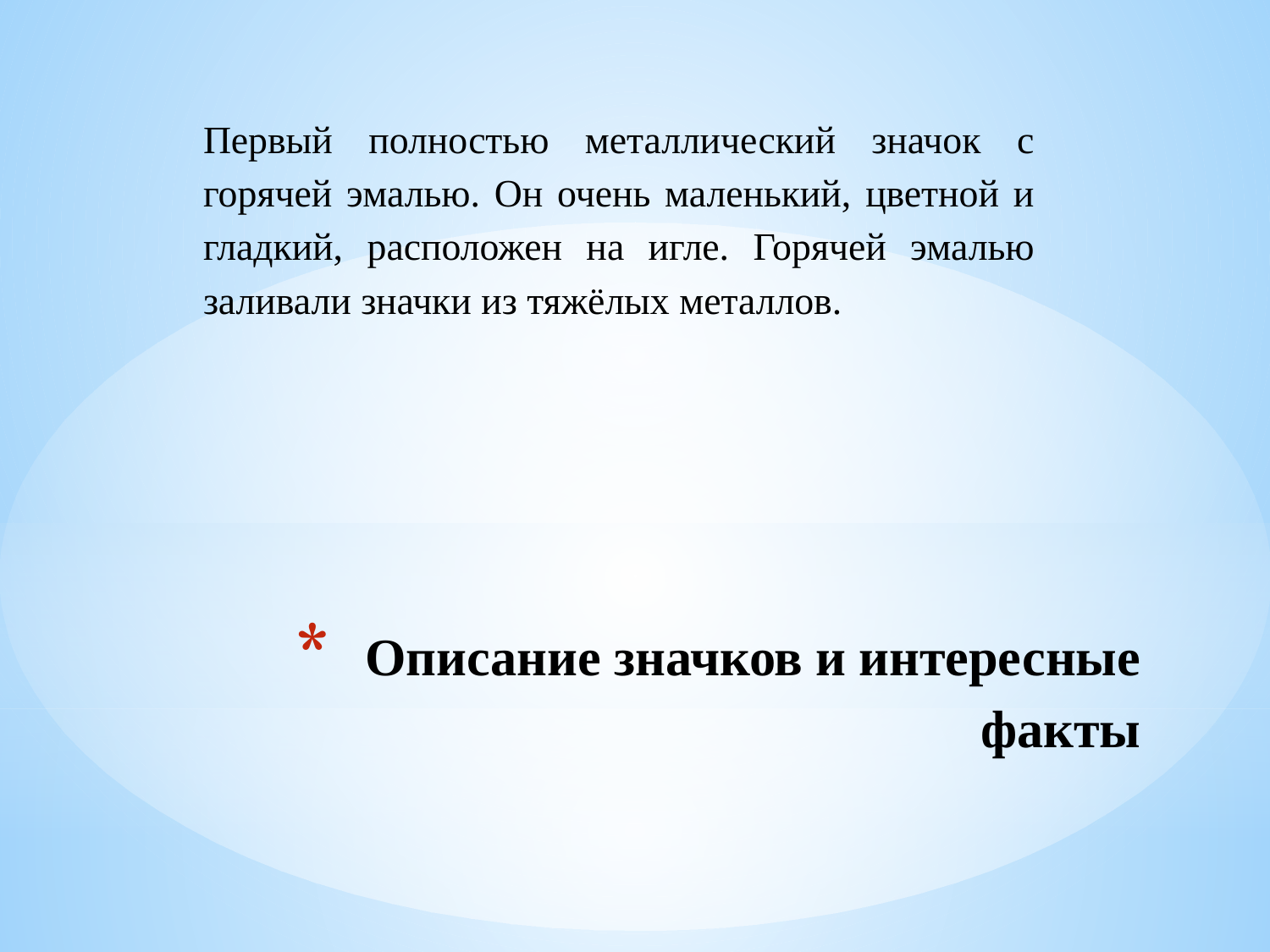

Первый полностью металлический значок с горячей эмалью. Он очень маленький, цветной и гладкий, расположен на игле. Горячей эмалью заливали значки из тяжёлых металлов.

# Описание значков и интересные факты